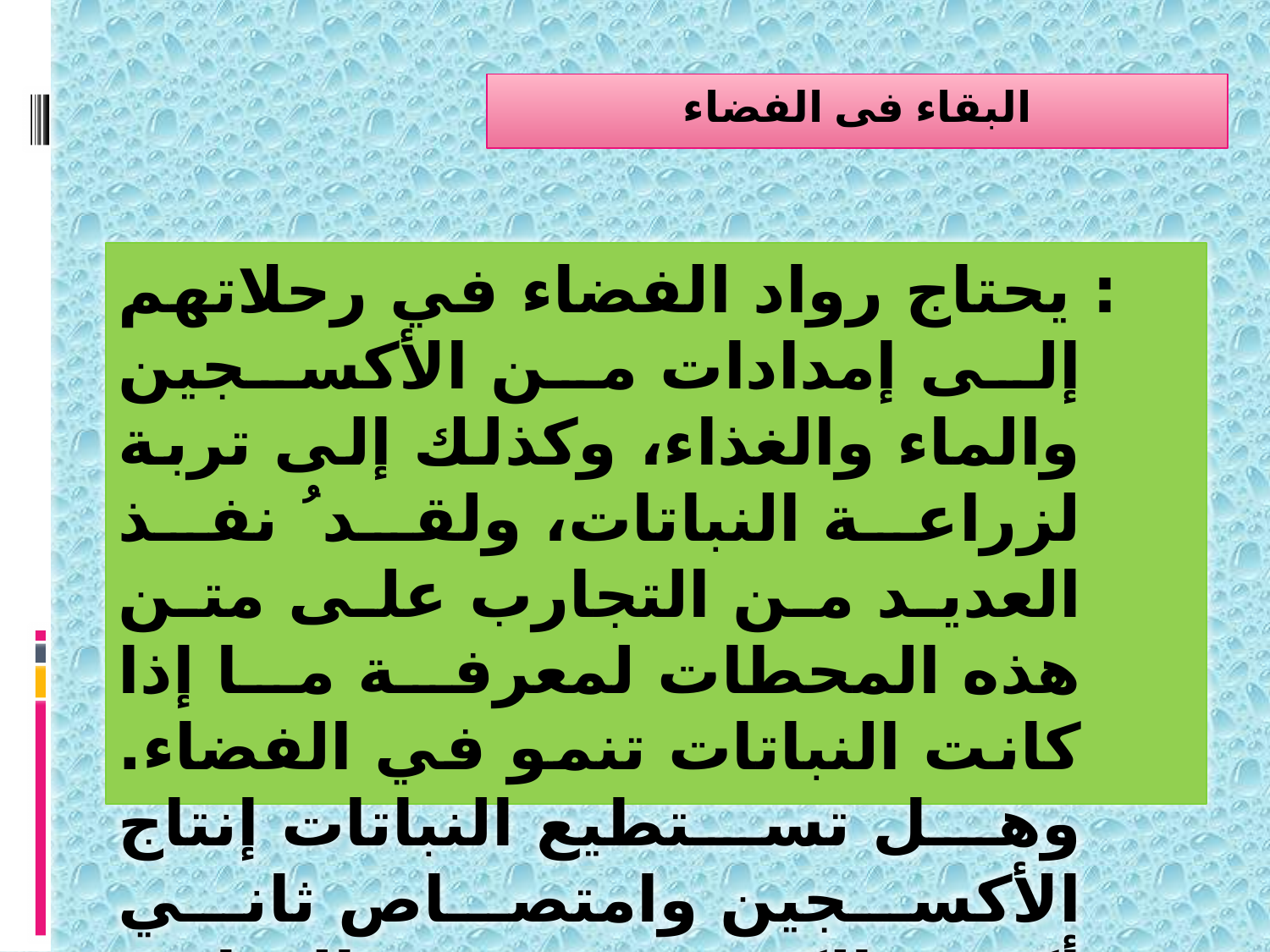

# البقاء فى الفضاء
   : يحتاج رواد الفضاء في رحلاتهم إلى إمدادات من الأكسجين والماء والغذاء، وكذلك إلى تربة لزراعة النباتات، ولقد ُ نفذ العديد من التجارب على متن هذه المحطات لمعرفة ما إذا كانت النباتات تنمو في الفضاء. وهل تستطيع النباتات إنتاج الأكسجين وامتصاص ثاني أكسيد الكربون، وتوفير الغذاء.